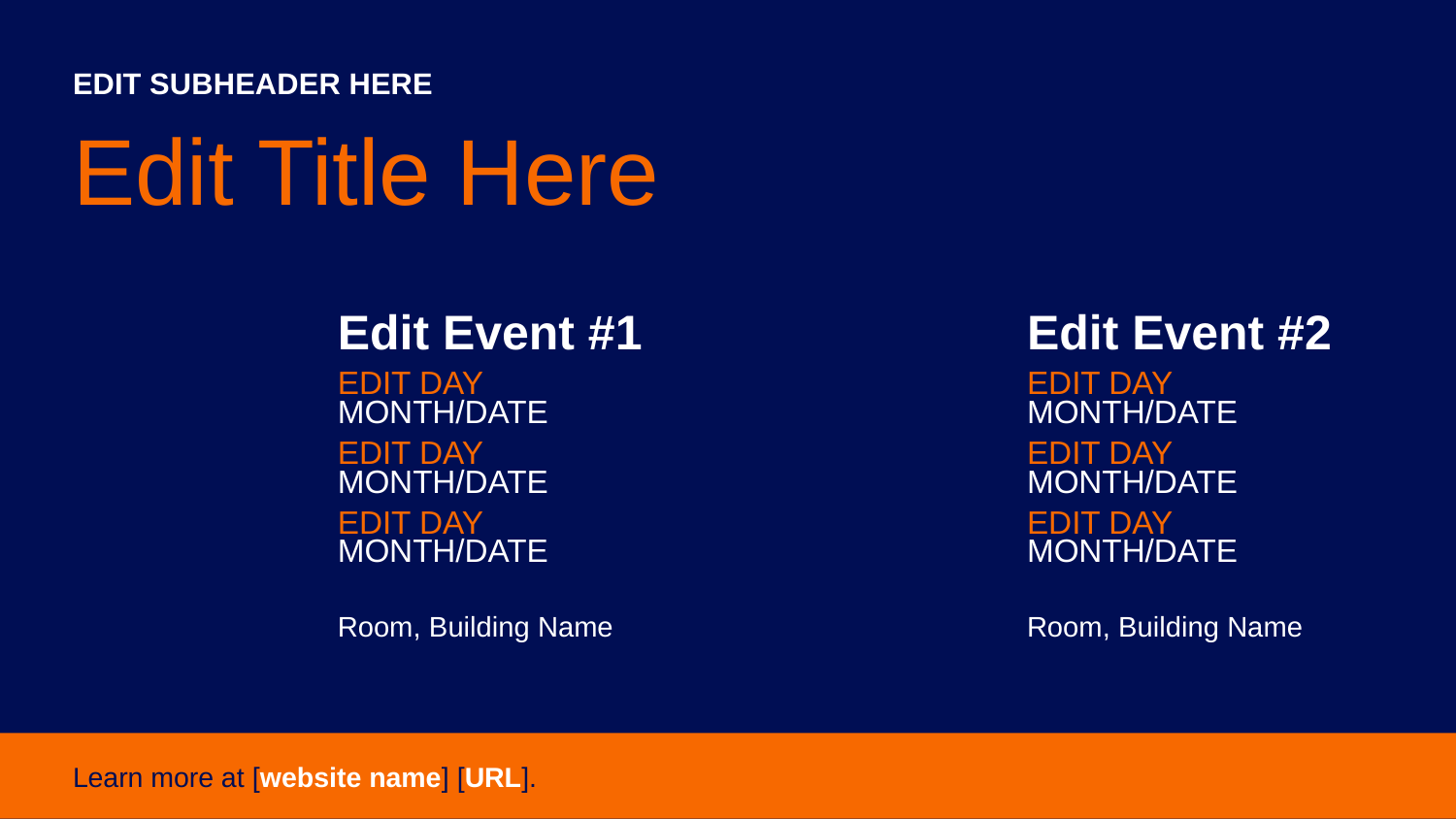

EDIT SUBHEADER HERE
# Edit Title Here

Edit Event #1
EDIT DAY MONTH/DATE
EDIT DAY MONTH/DATE
EDIT DAY MONTH/DATE

Room, Building Name
Edit Event #2
EDIT DAY MONTH/DATE
EDIT DAY MONTH/DATE
EDIT DAY MONTH/DATE

Room, Building Name

Learn more at [website name] [URL].